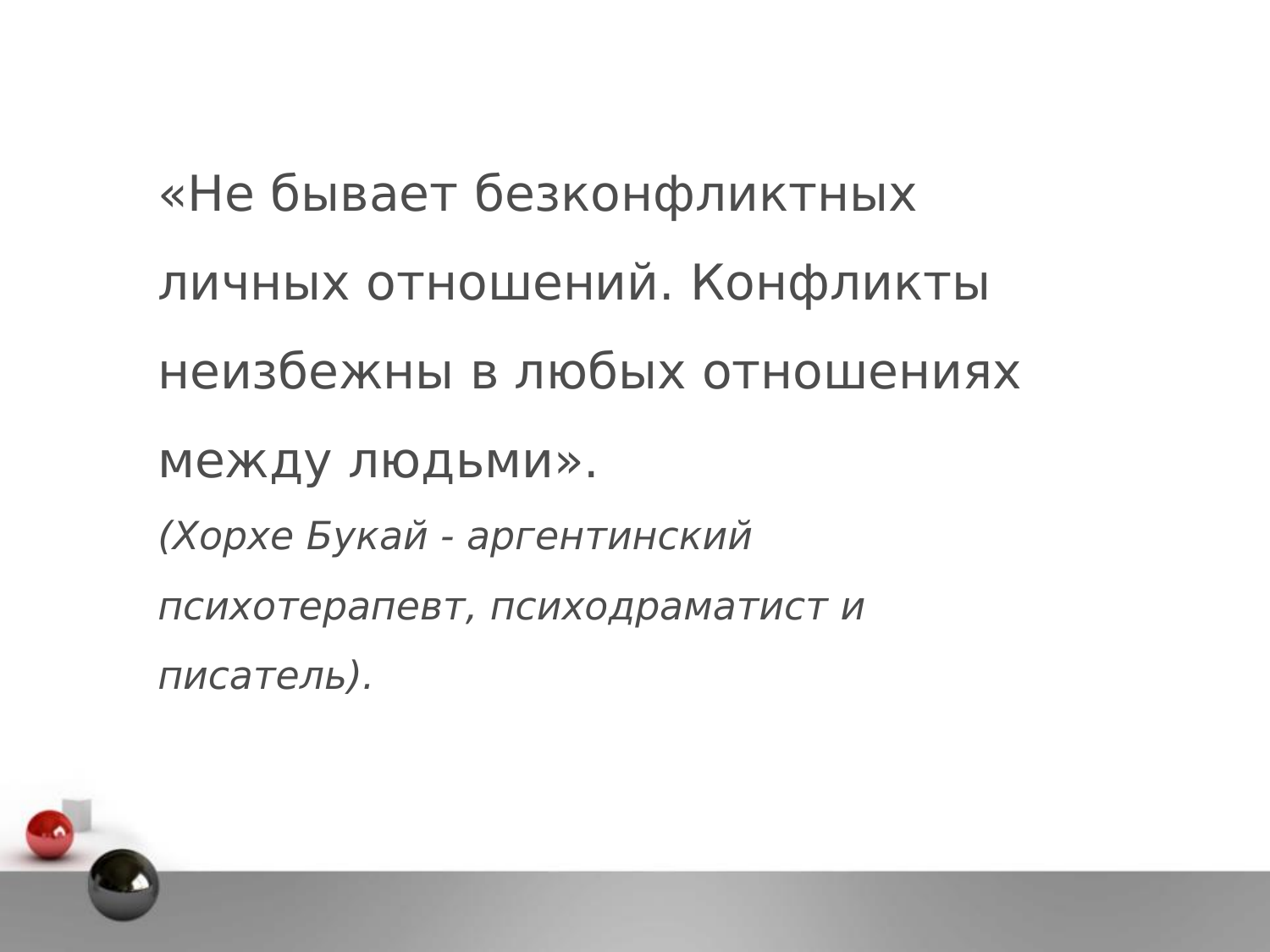

«Не бывает безконфликтных личных отношений. Конфликты неизбежны в любых отношениях между людьми».
(Хорхе Букай - аргентинский психотерапевт, психодраматист и писатель).